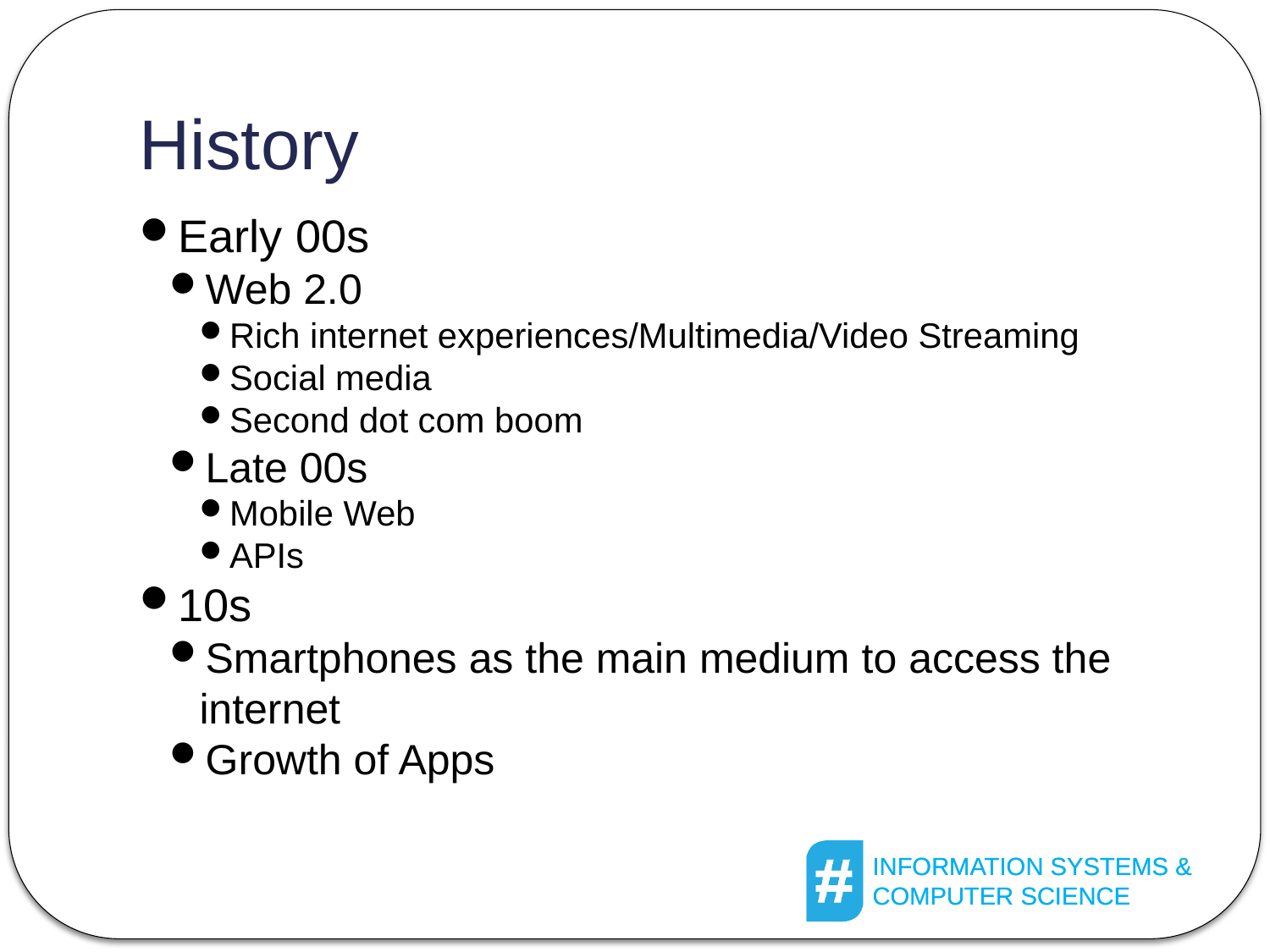

History
Early 00s
Web 2.0
Rich internet experiences/Multimedia/Video Streaming
Social media
Second dot com boom
Late 00s
Mobile Web
APIs
10s
Smartphones as the main medium to access the internet
Growth of Apps